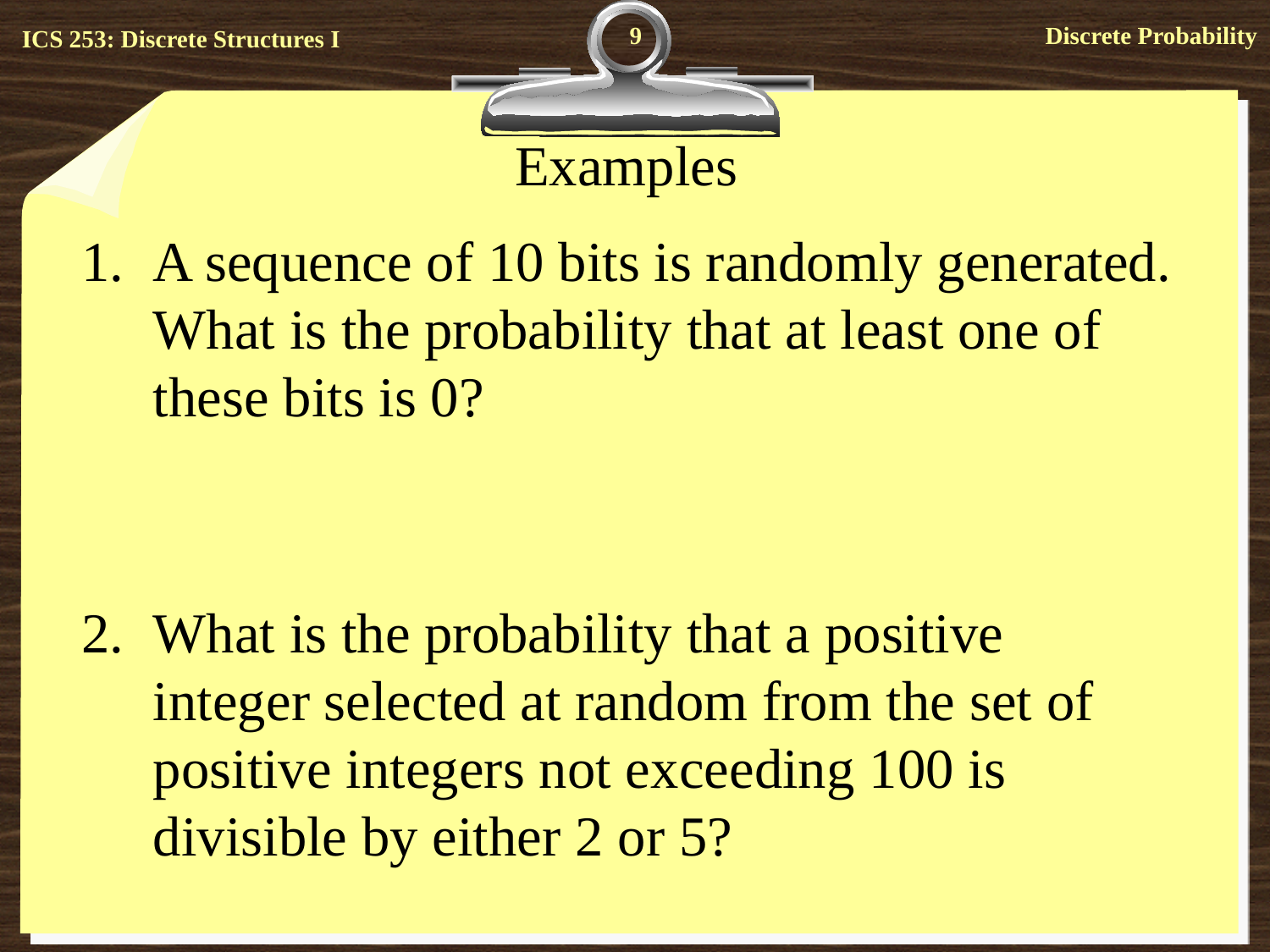

9
# Examples
A sequence of 10 bits is randomly generated. What is the probability that at least one of these bits is 0?

What is the probability that a positive integer selected at random from the set of positive integers not exceeding 100 is divisible by either 2 or 5?